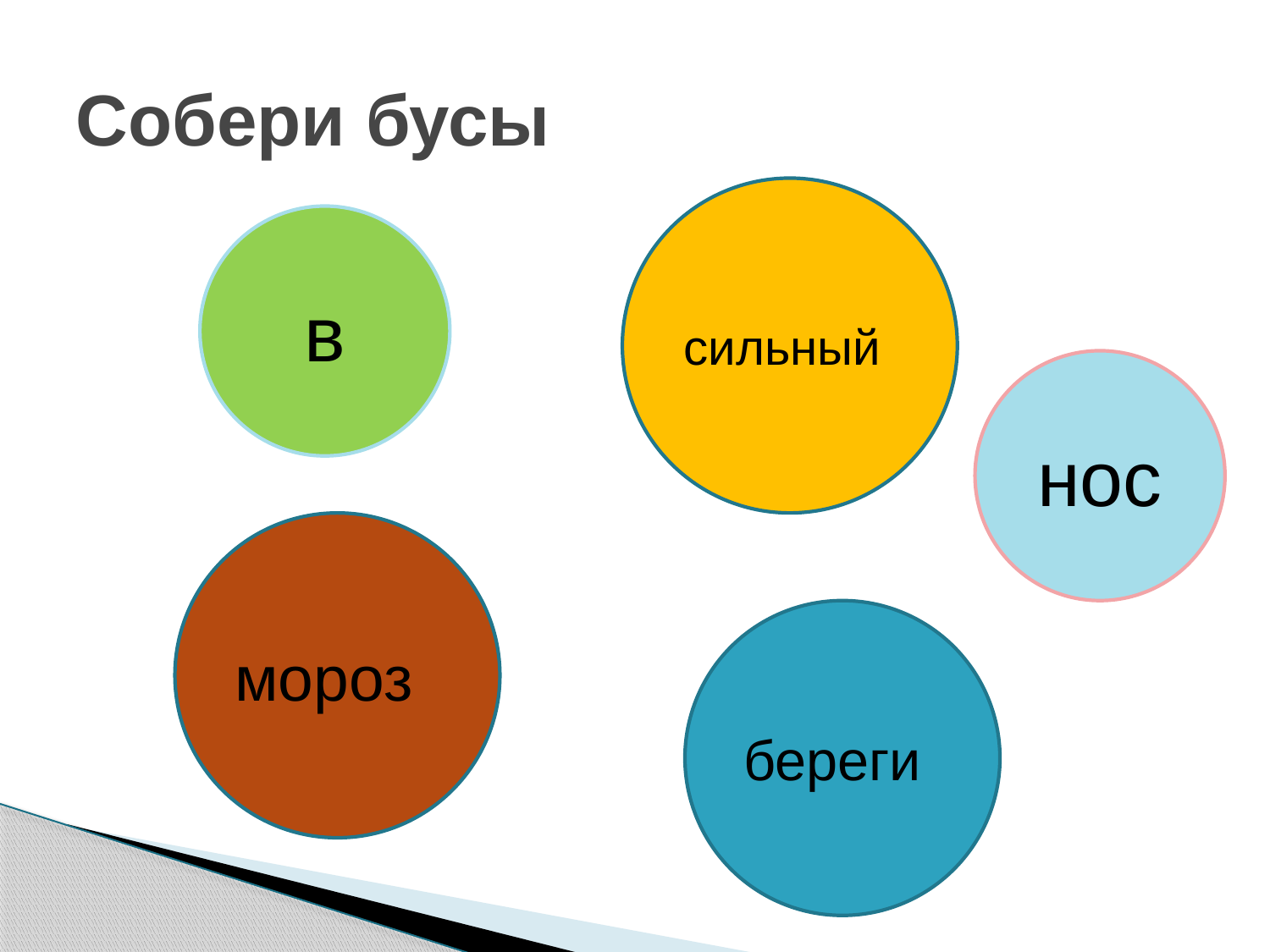

# Собери бусы
сильный

в
нос
мороз
береги